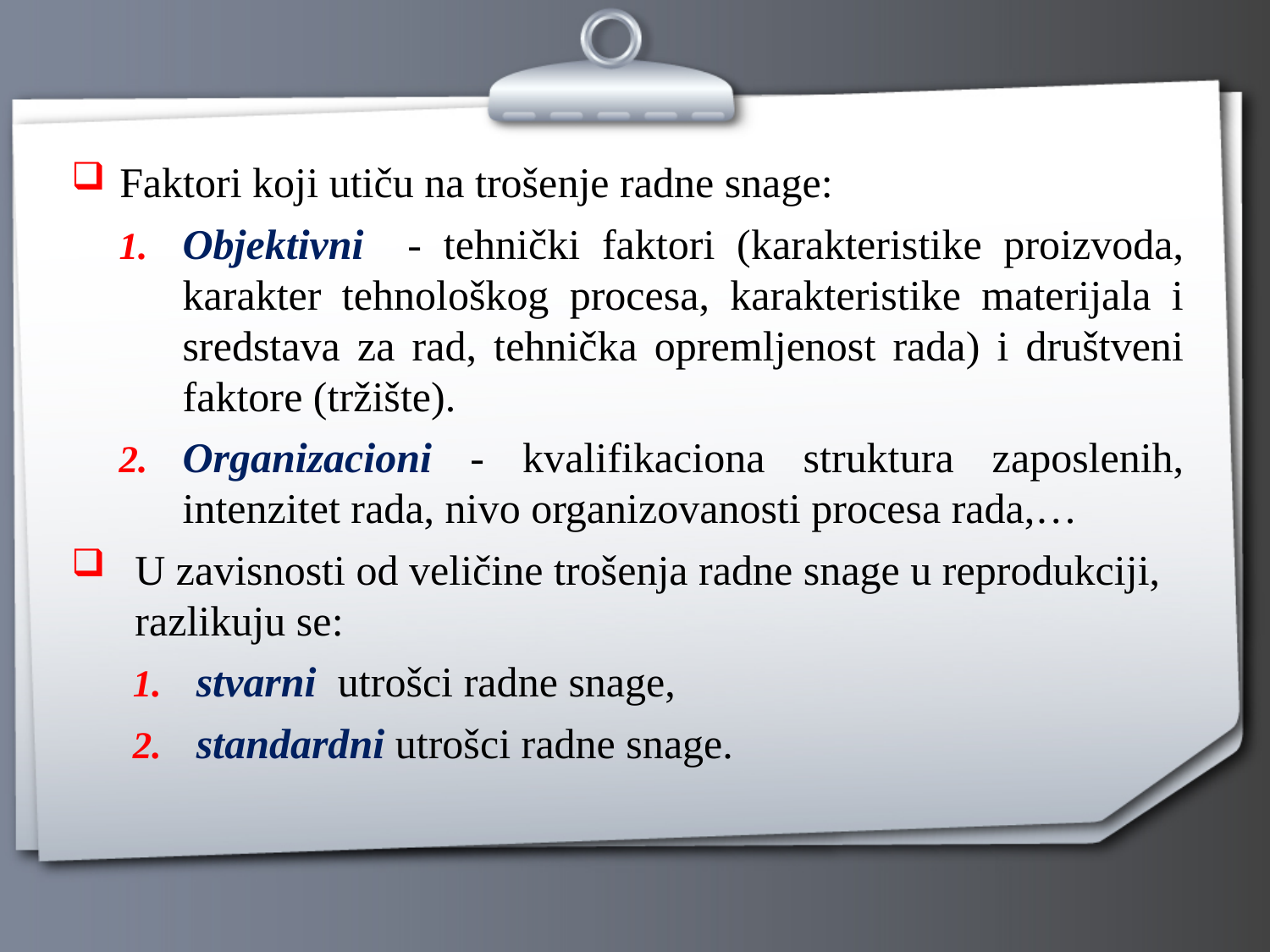

Faktori koji utiču na trošenje radne snage:
Objektivni  - tehnički faktori (karakteristike proizvoda, karakter tehnološkog procesa, karakteristike materijala i sredstava za rad, tehnička opremljenost rada) i društveni faktore (tržište).
Organizacioni - kvalifikaciona struktura zaposlenih, intenzitet rada, nivo organizovanosti procesa rada,…
U zavisnosti od veličine trošenja radne snage u reprodukciji, razlikuju se:
stvarni  utrošci radne snage,
standardni utrošci radne snage.